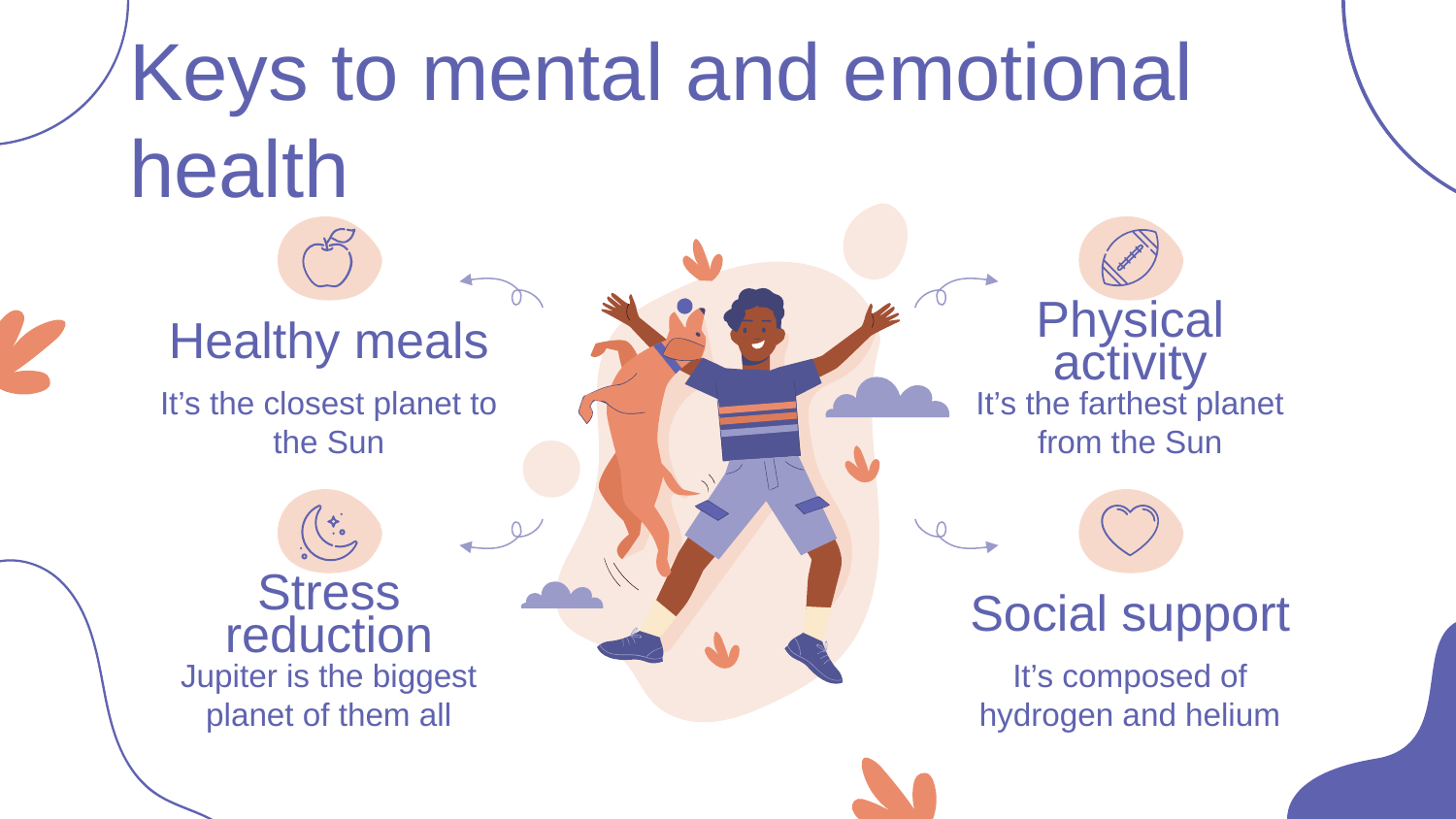

# Keys to mental and emotional health

Healthy meals
Physical activity

It’s the closest planet to the Sun
It’s the farthest planet from the Sun

Stress reduction
Social support
Jupiter is the biggest planet of them all
It’s composed of hydrogen and helium